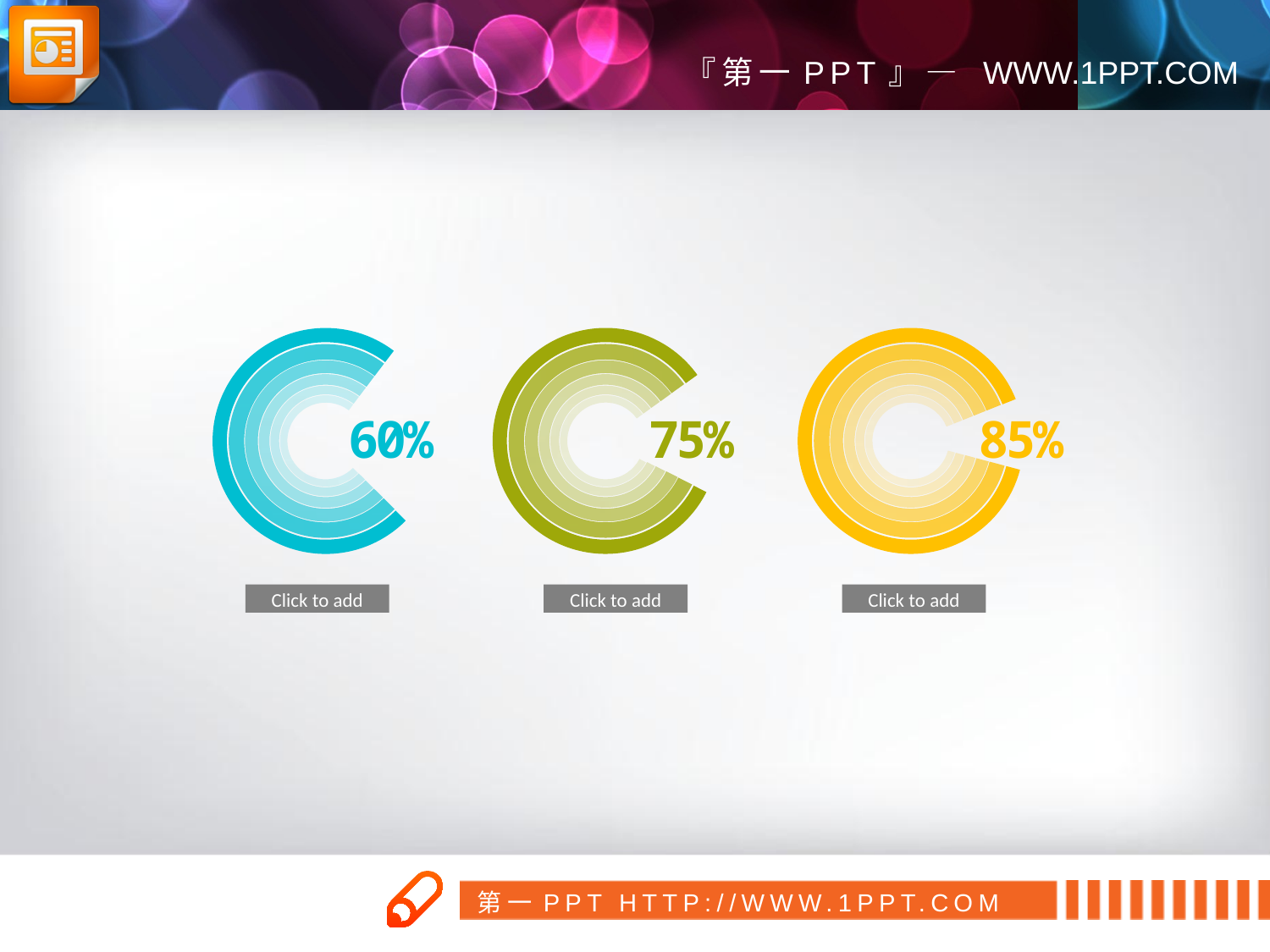

60%
75%
85%
Click to add

Click to add

Click to add